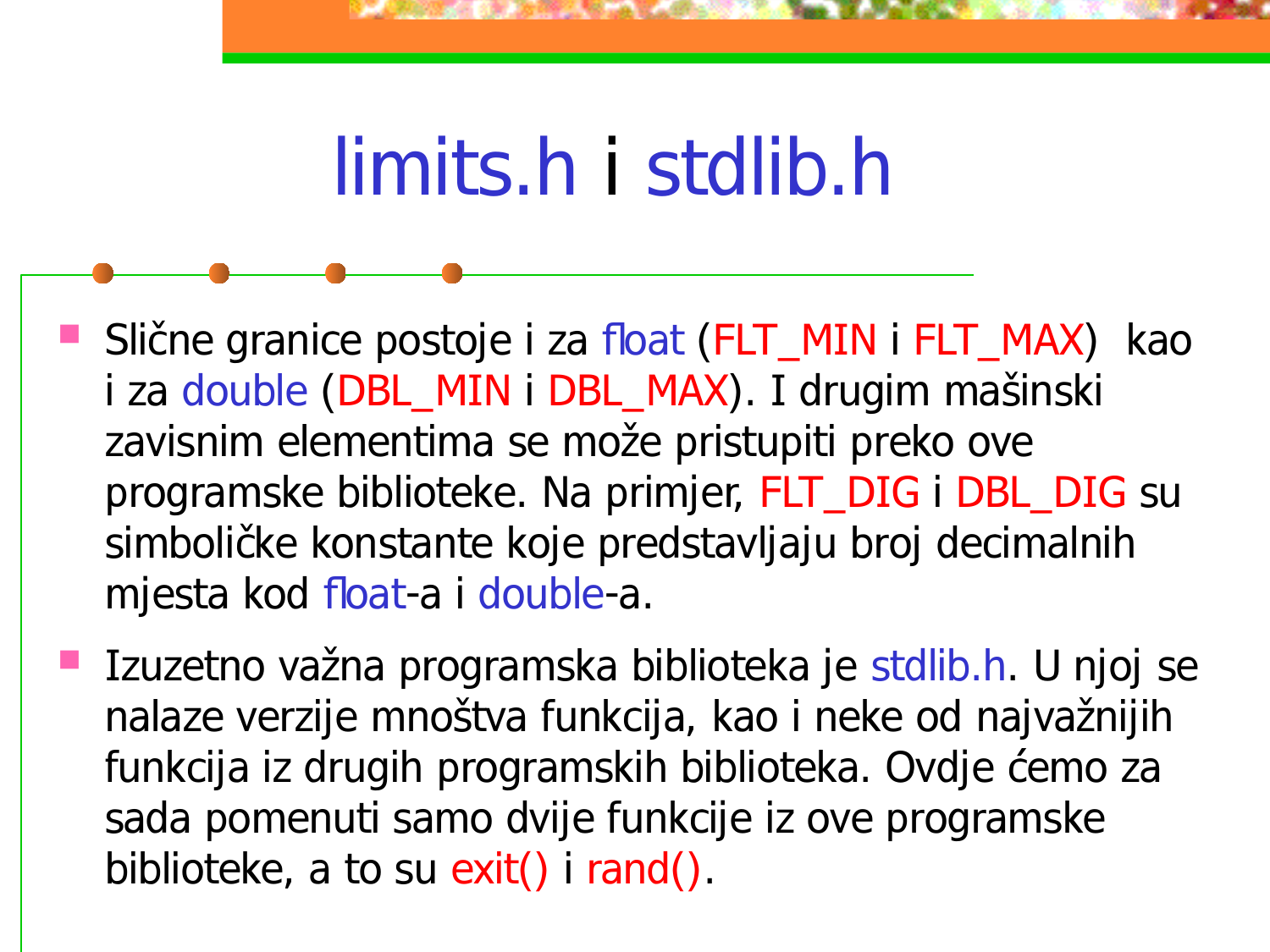

# limits.h i stdlib.h
Slične granice postoje i za float (FLT_MIN i FLT_MAX)  kao i za double (DBL_MIN i DBL_MAX). I drugim mašinski zavisnim elementima se može pristupiti preko ove programske biblioteke. Na primjer, FLT_DIG i DBL_DIG su simboličke konstante koje predstavljaju broj decimalnih mjesta kod float-a i double-a.
Izuzetno važna programska biblioteka je stdlib.h. U njoj se nalaze verzije mnoštva funkcija, kao i neke od najvažnijih funkcija iz drugih programskih biblioteka. Ovdje ćemo za sada pomenuti samo dvije funkcije iz ove programske biblioteke, a to su exit() i rand().